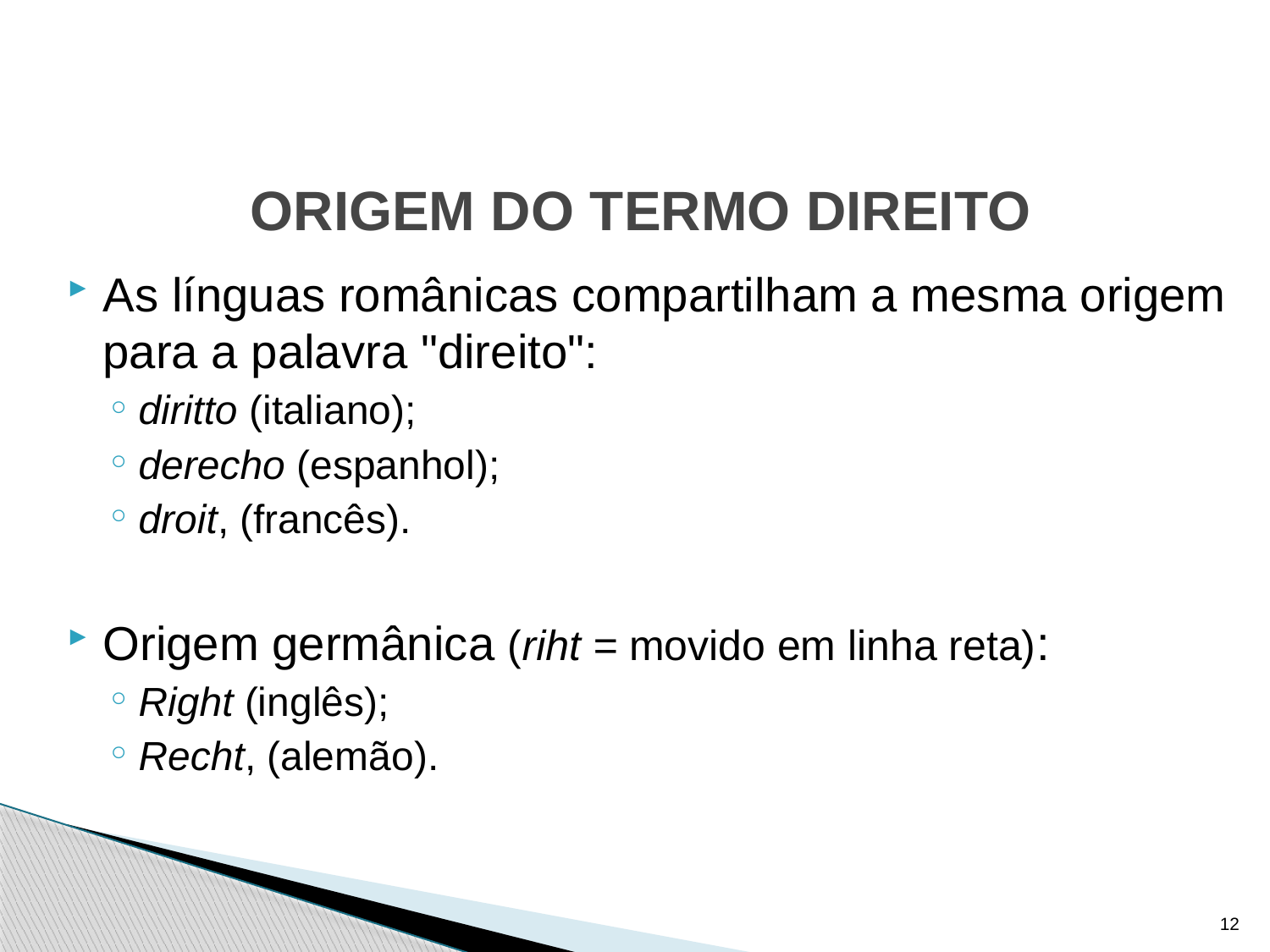

# ORIGEM DO TERMO DIREITO
As línguas românicas compartilham a mesma origem para a palavra "direito":
diritto (italiano);
derecho (espanhol);
droit, (francês).

Origem germânica (riht = movido em linha reta):
Right (inglês);
Recht, (alemão).
12